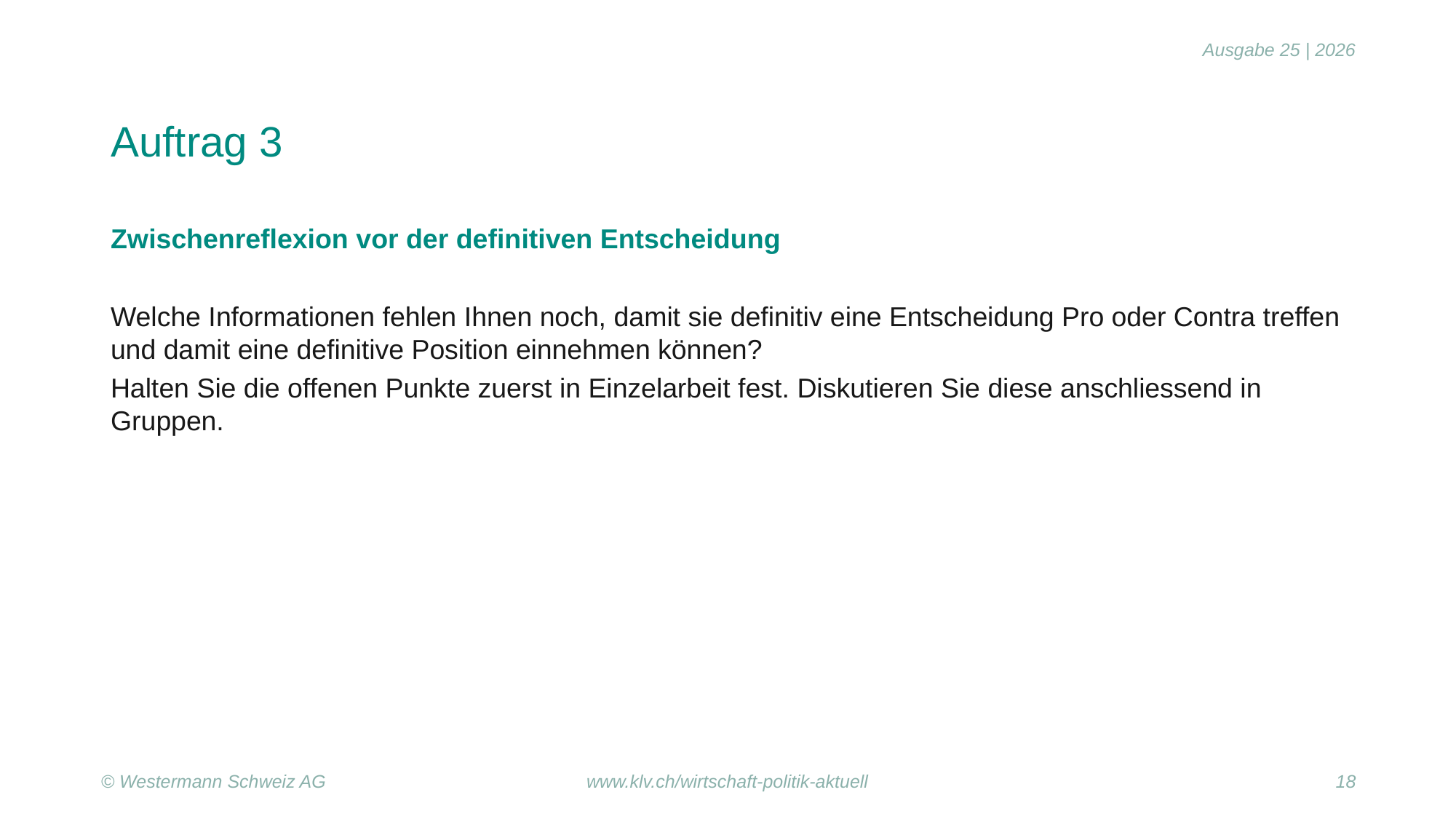

Auftrag 3
Zwischenreflexion vor der definitiven Entscheidung

Welche Informationen fehlen Ihnen noch, damit sie definitiv eine Entscheidung Pro oder Contra treffen und damit eine definitive Position einnehmen können?
Halten Sie die offenen Punkte zuerst in Einzelarbeit fest. Diskutieren Sie diese anschliessend in Gruppen.